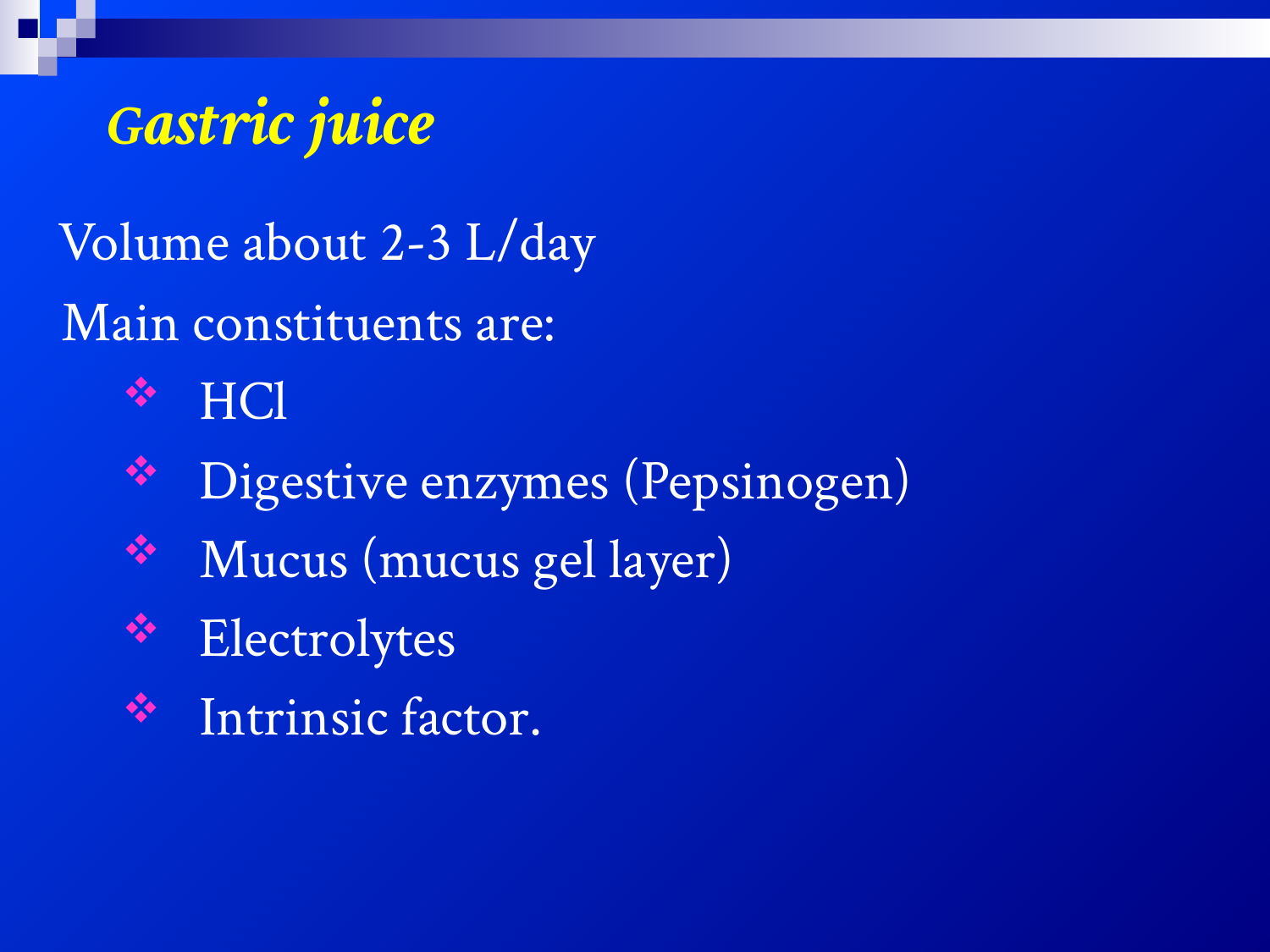

# Gastric juice
  Volume about 2-3 L/day
   Main constituents are:
   HCl
   Digestive enzymes (Pepsinogen)
   Mucus (mucus gel layer)
   Electrolytes
   Intrinsic factor.